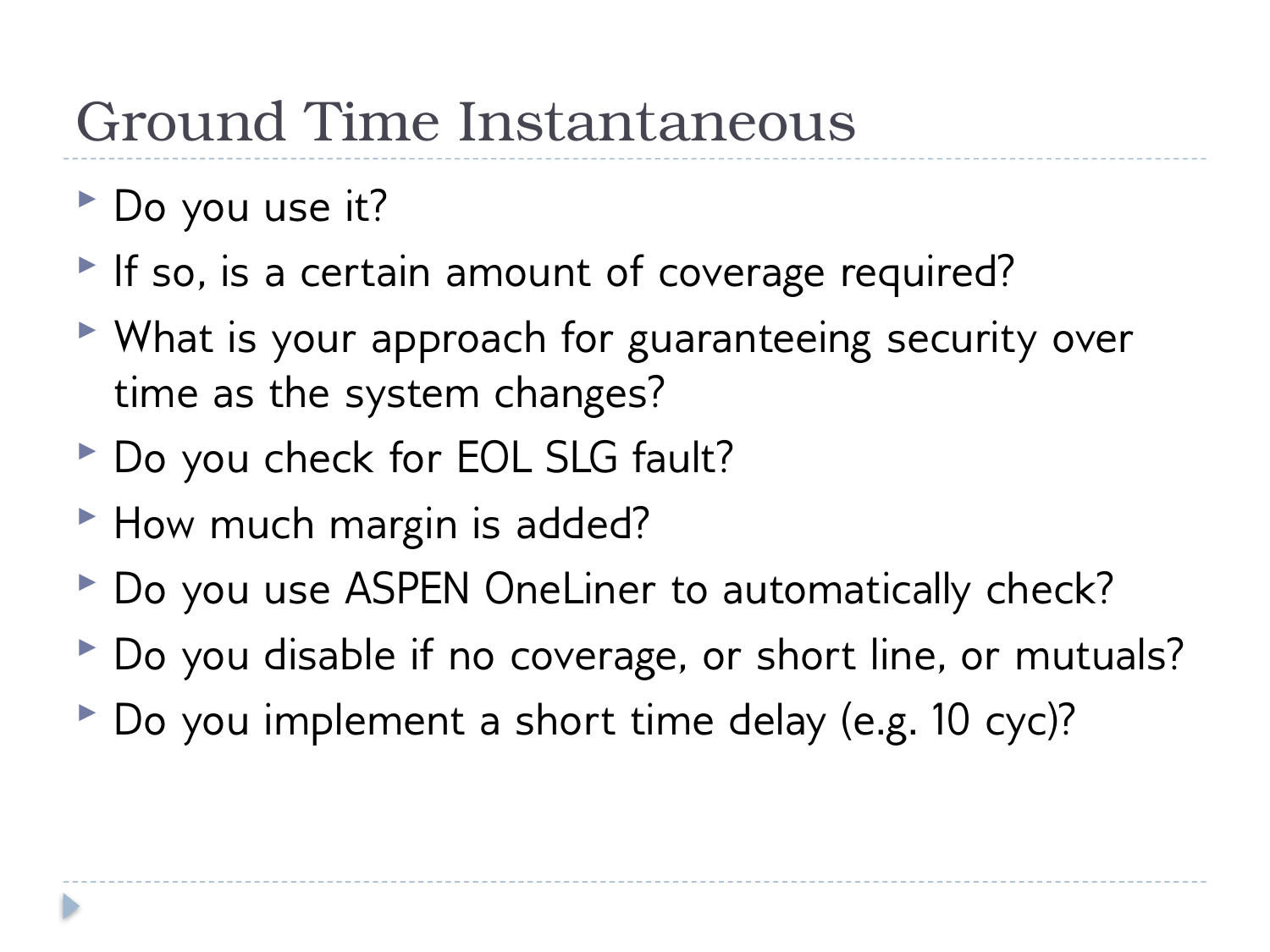

# Ground Time Instantaneous
Do you use it?
If so, is a certain amount of coverage required?
What is your approach for guaranteeing security over time as the system changes?
Do you check for EOL SLG fault?
How much margin is added?
Do you use ASPEN OneLiner to automatically check?
Do you disable if no coverage, or short line, or mutuals?
Do you implement a short time delay (e.g. 10 cyc)?